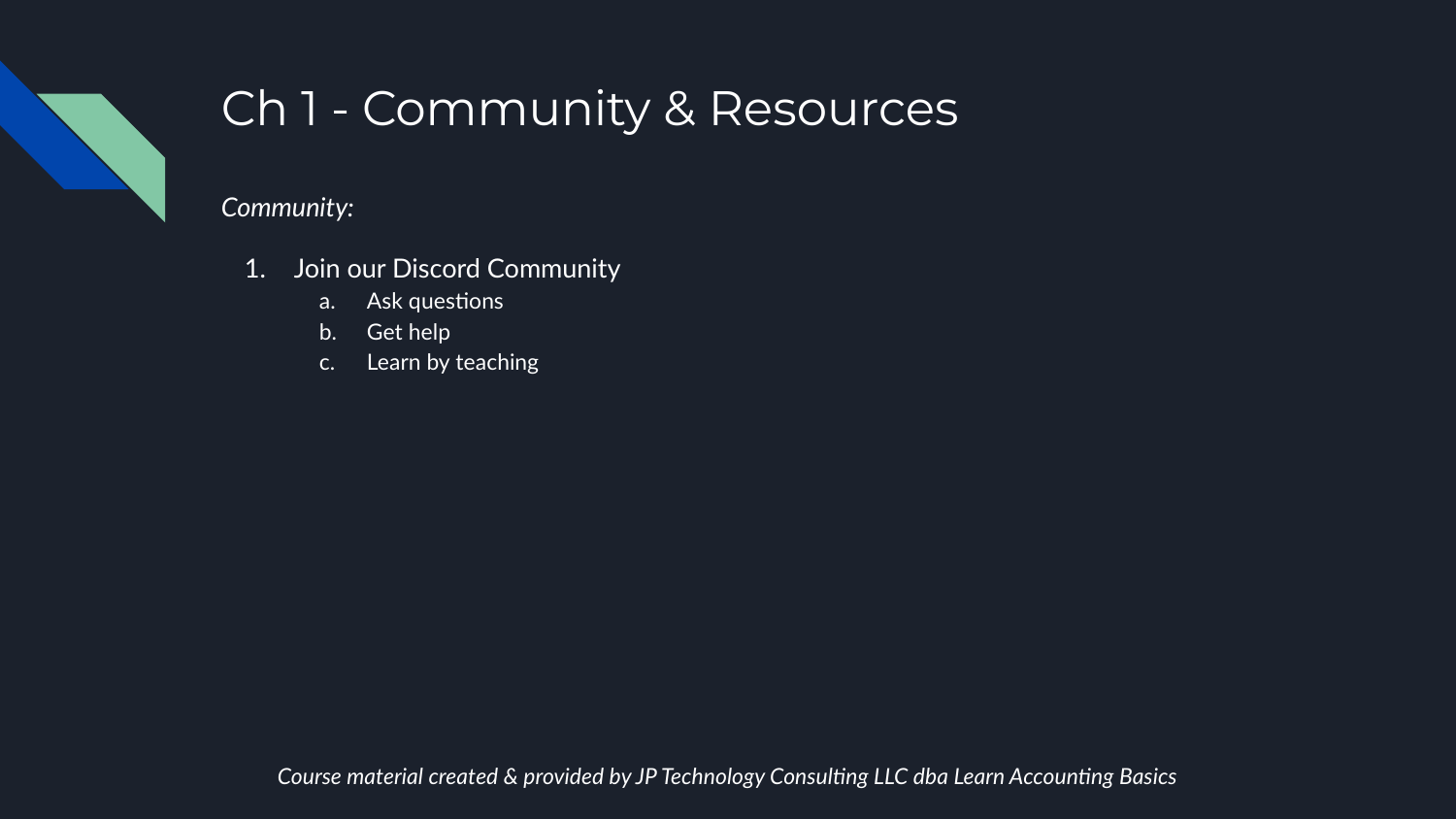

# Ch 1 - Community & Resources
Community:
Join our Discord Community
Ask questions
Get help
Learn by teaching